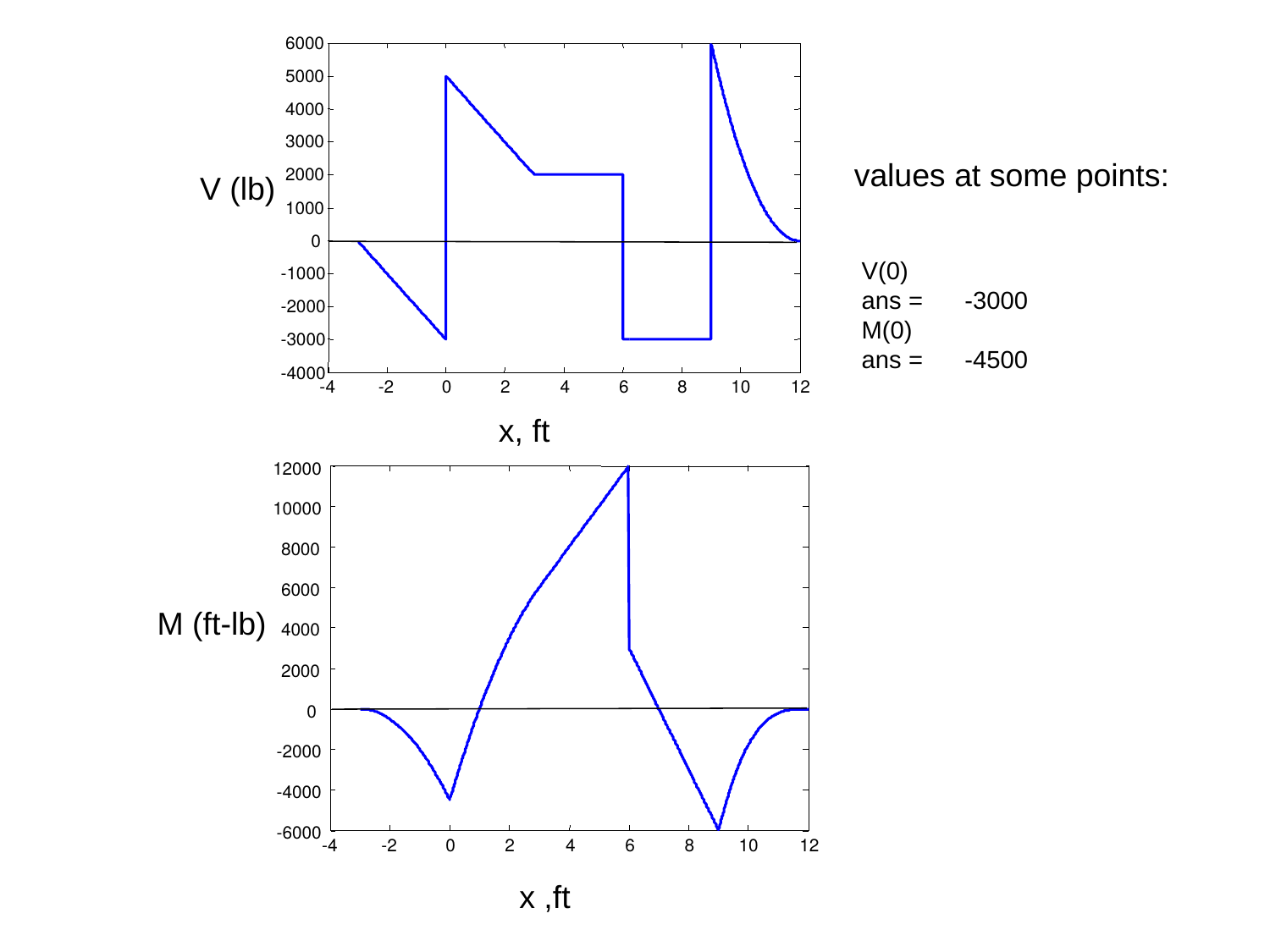

6000

5000

4000

3000

V (lb)
2000

1000

0

-1000

-2000

-3000

-4000

-4
-2
0
2
4
6
8
10
12
x, ft
values at some points:
V(0)
ans =      -3000
M(0)
ans =      -4500

12000

10000

8000

6000

M (ft-lb)
4000

2000

0

-2000

-4000

-6000

-4
-2
0
2
4
6
8
10
12
x ,ft